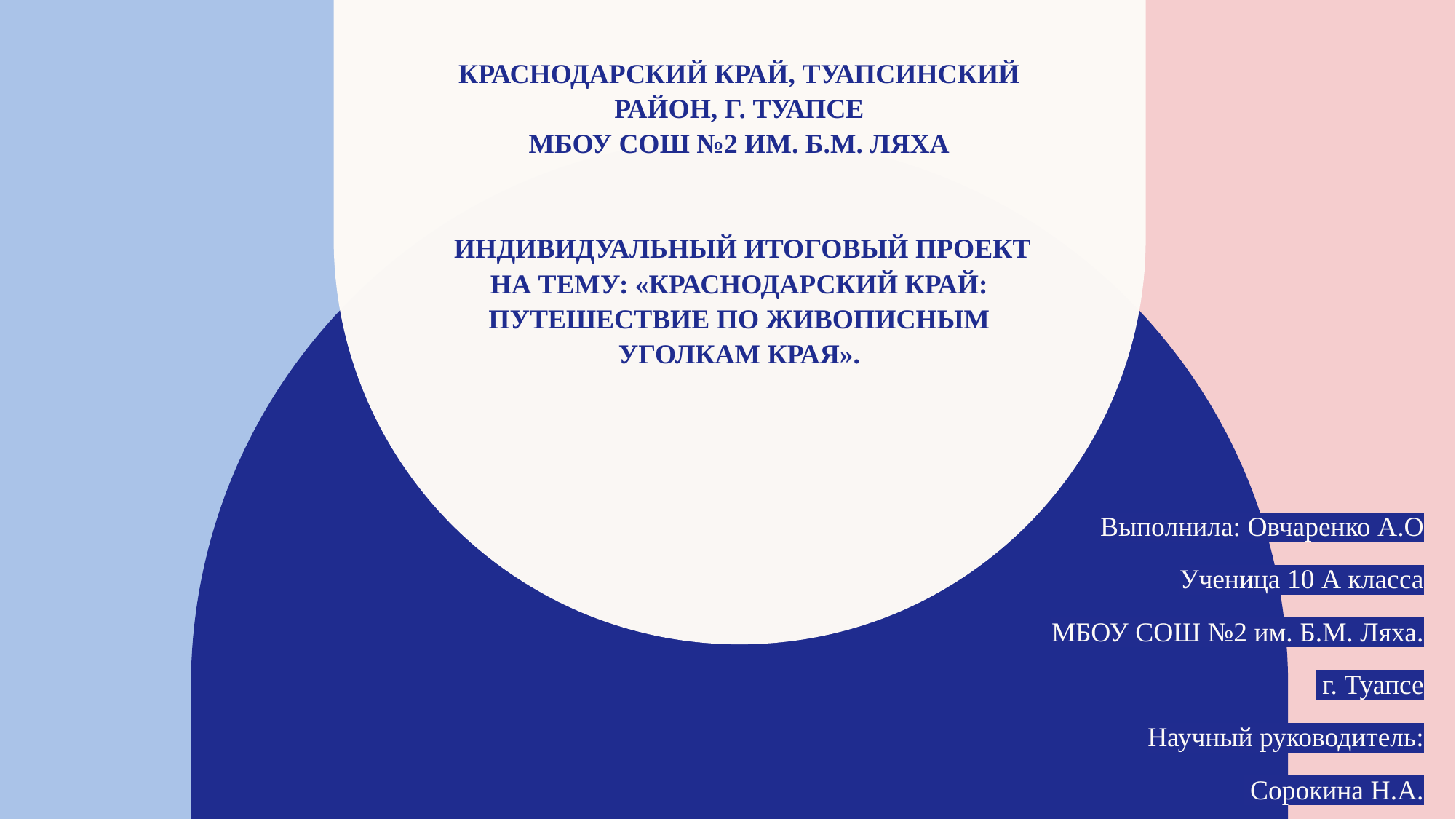

# Краснодарский край, Туапсинский район, г. Туапсе МБОУ СОШ №2 им. Б.М. Ляха  ИНДИВИДУАЛЬНЫЙ ИТОГОВЫЙ ПРОЕКТ На тему: «Краснодарский край: Путешествие по живописным уголкам края».
Выполнила: Овчаренко А.О
Ученица 10 А класса
МБОУ СОШ №2 им. Б.М. Ляха.
 г. Туапсе
Научный руководитель:
 Сорокина Н.А.